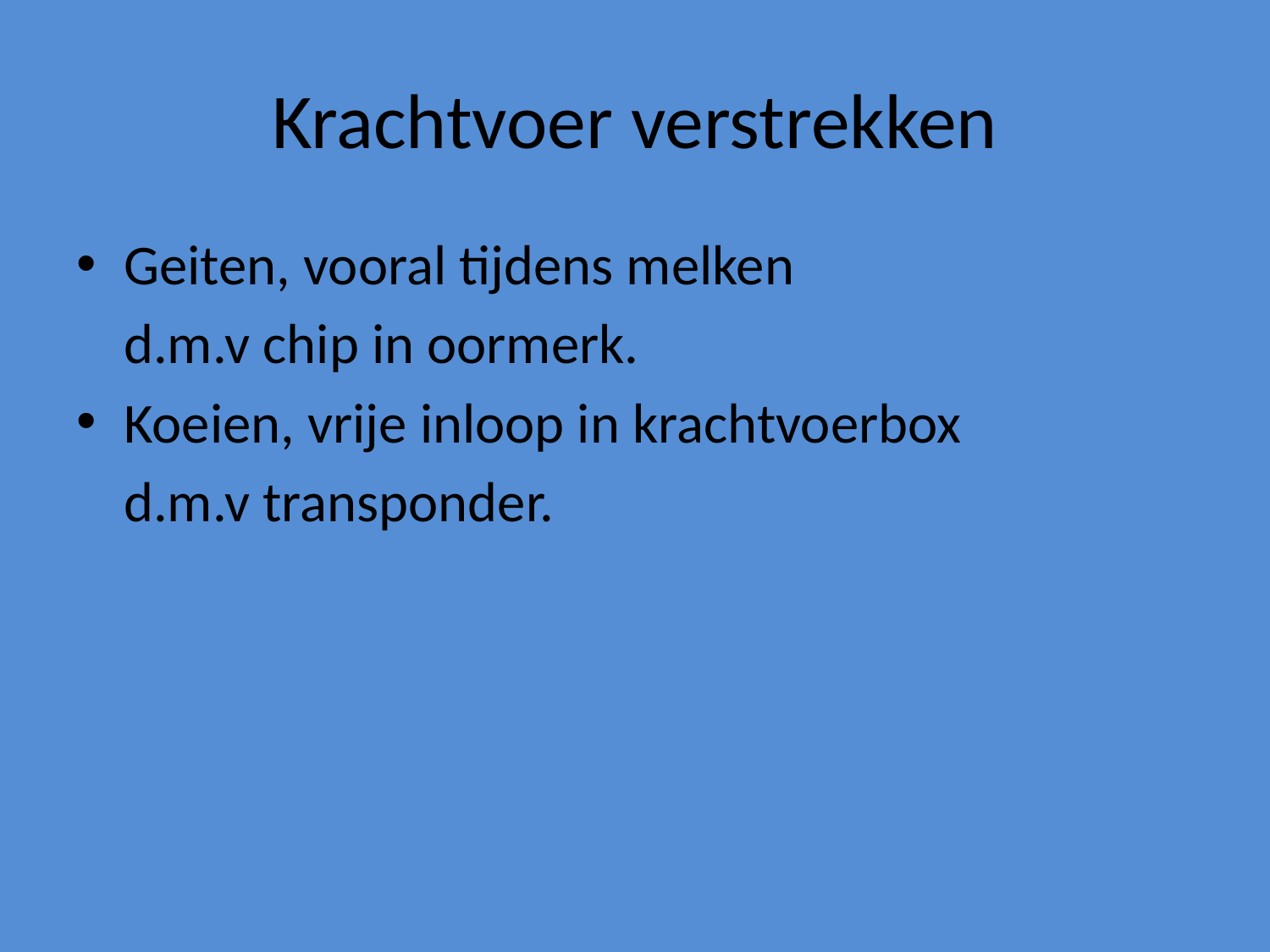

# Krachtvoer verstrekken
Geiten, vooral tijdens melken
	d.m.v chip in oormerk.
Koeien, vrije inloop in krachtvoerbox
	d.m.v transponder.